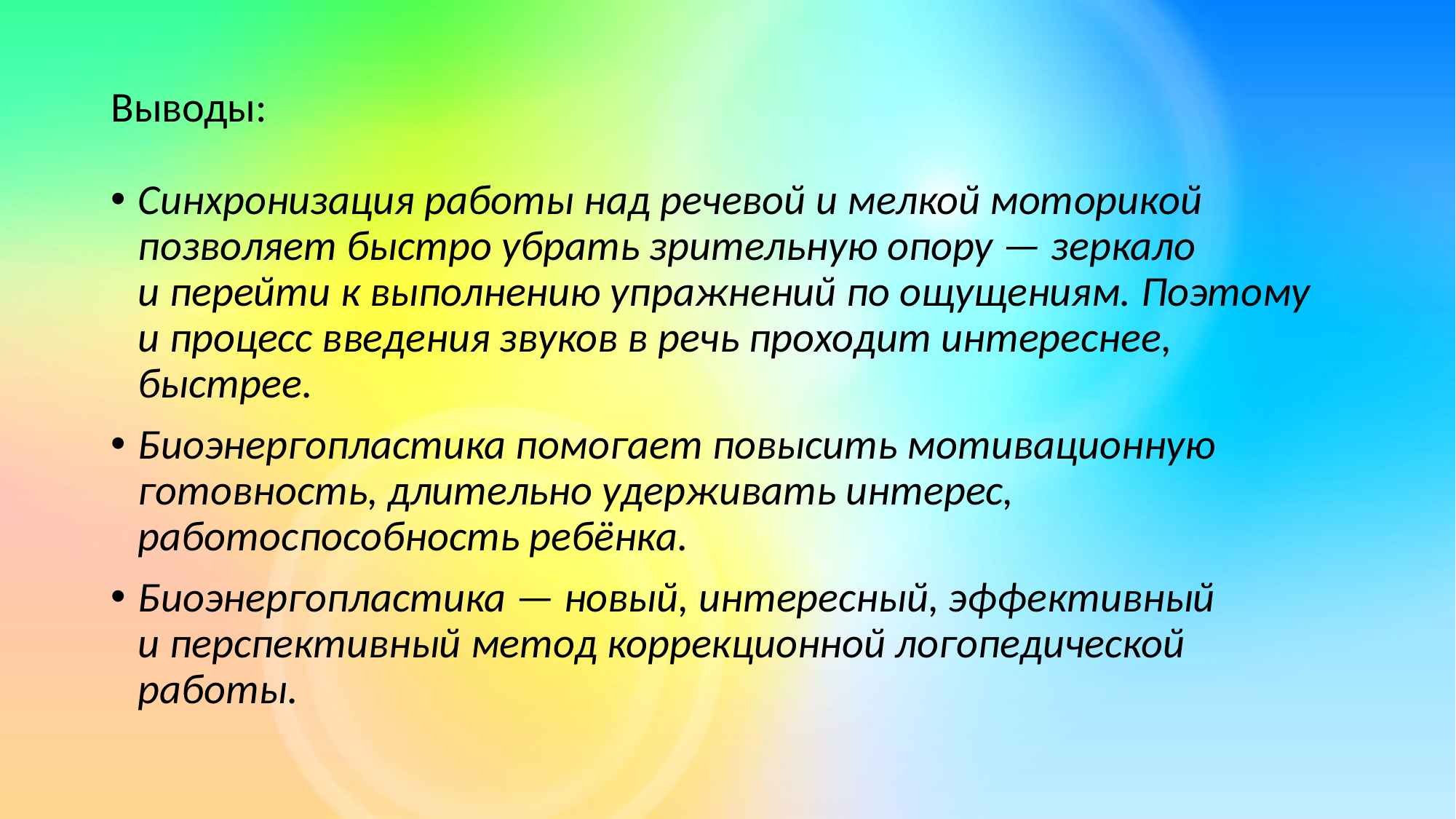

# Выводы:
Синхронизация работы над речевой и мелкой моторикой позволяет быстро убрать зрительную опору — зеркало и перейти к выполнению упражнений по ощущениям. Поэтому и процесс введения звуков в речь проходит интереснее, быстрее.
Биоэнергопластика помогает повысить мотивационную готовность, длительно удерживать интерес, работоспособность ребёнка.
Биоэнергопластика — новый, интересный, эффективный и перспективный метод коррекционной логопедической работы.